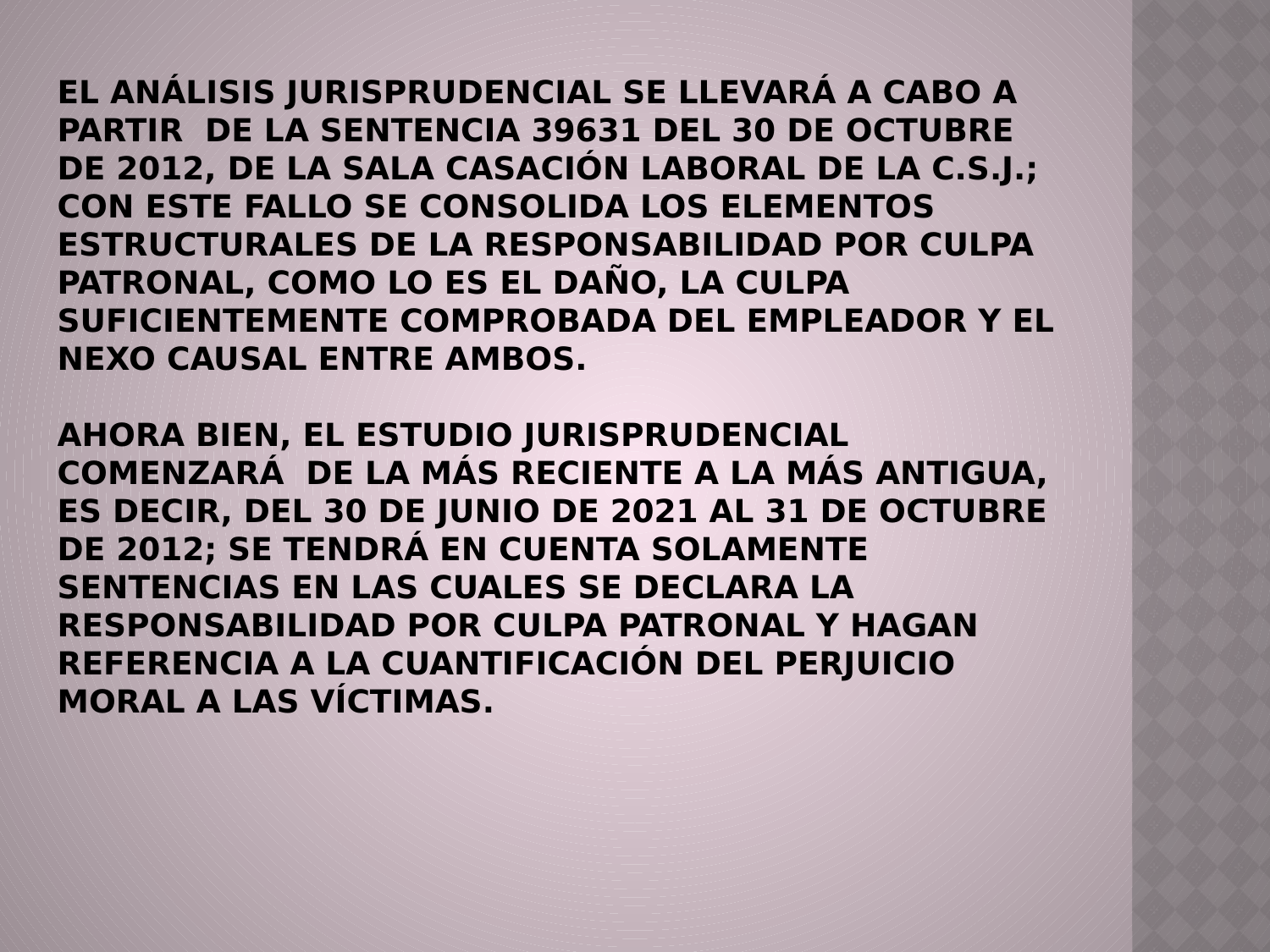

EL ANÁLISIS JURISPRUDENCIAL SE LLEVARÁ A CABO A PARTIR  DE LA SENTENCIA 39631 DEL 30 DE OCTUBRE DE 2012, DE LA SALA CASACIÓN LABORAL DE LA C.S.J.; CON ESTE FALLO SE CONSOLIDA LOS ELEMENTOS ESTRUCTURALES DE LA RESPONSABILIDAD POR CULPA PATRONAL, COMO LO ES EL DAÑO, LA CULPA SUFICIENTEMENTE COMPROBADA DEL EMPLEADOR Y EL NEXO CAUSAL ENTRE AMBOS.

AHORA BIEN, EL ESTUDIO JURISPRUDENCIAL COMENZARÁ  DE LA MÁS RECIENTE A LA MÁS ANTIGUA, ES DECIR, DEL 30 DE JUNIO DE 2021 AL 31 DE OCTUBRE DE 2012; SE TENDRÁ EN CUENTA SOLAMENTE SENTENCIAS EN LAS CUALES SE DECLARA LA RESPONSABILIDAD POR CULPA PATRONAL Y HAGAN REFERENCIA A LA CUANTIFICACIÓN DEL PERJUICIO MORAL A LAS VÍCTIMAS.